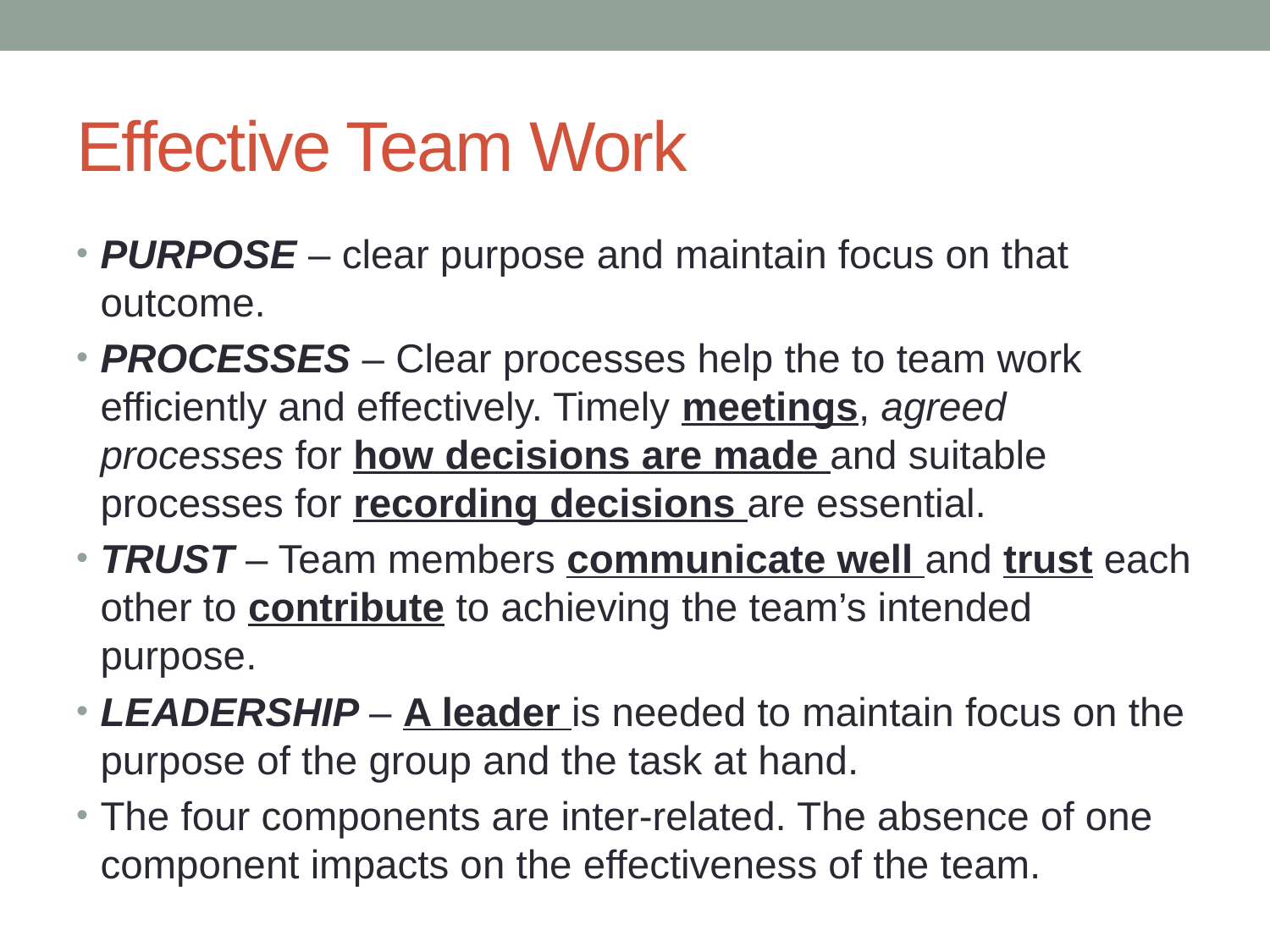

# Effective Team Work
PURPOSE – clear purpose and maintain focus on that  outcome.
PROCESSES – Clear processes help the to team work efficiently and effectively. Timely meetings, agreed processes for how decisions are made and suitable processes for recording decisions are essential.
TRUST – Team members communicate well and trust each other to contribute to achieving the team’s intended purpose.
LEADERSHIP – A leader is needed to maintain focus on the purpose of the group and the task at hand.
The four components are inter-related. The absence of one component impacts on the effectiveness of the team.